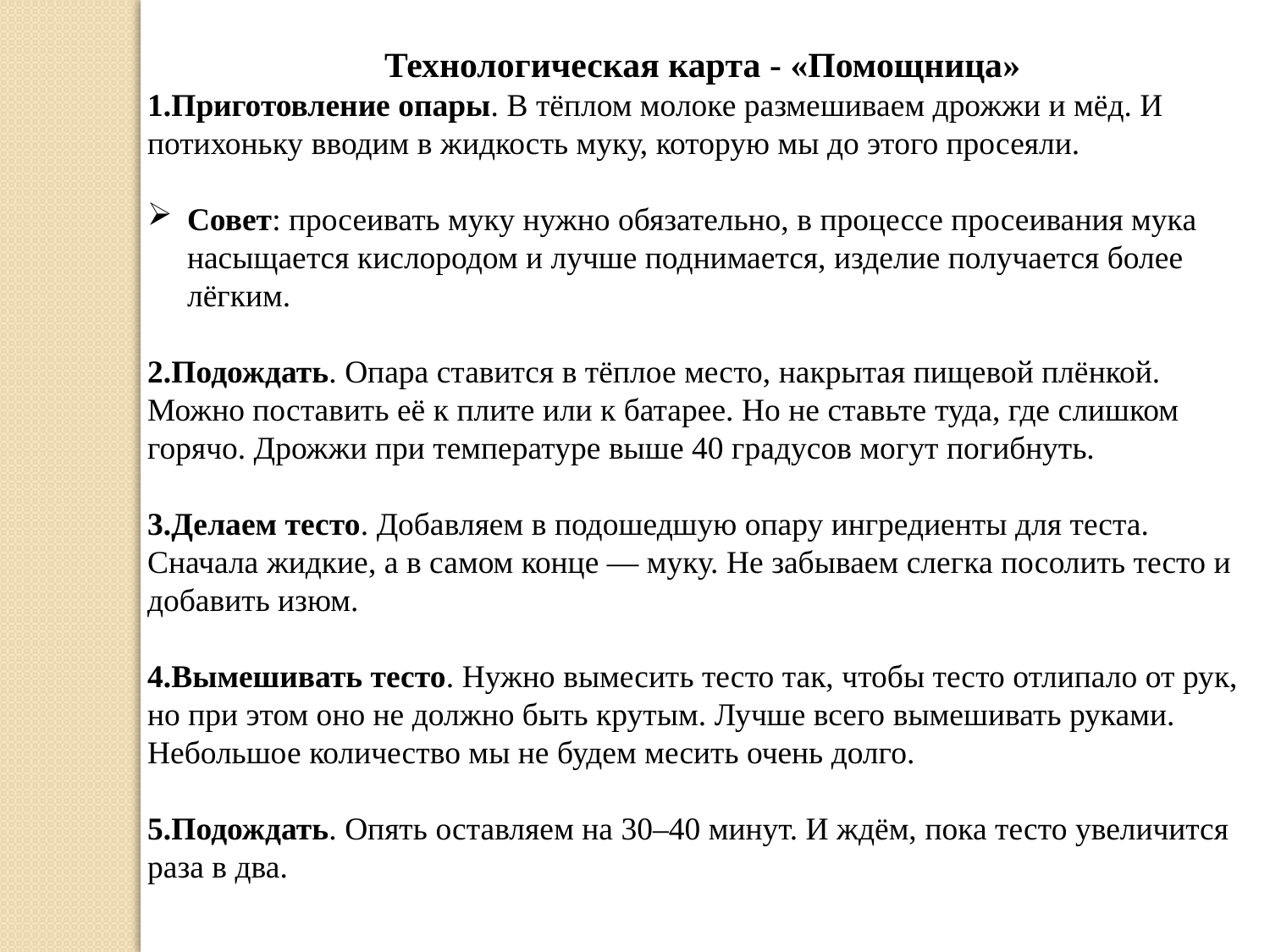

Технологическая карта - «Помощница»
1.Приготовление опары. В тёплом молоке размешиваем дрожжи и мёд. И потихоньку вводим в жидкость муку, которую мы до этого просеяли.

Совет: просеивать муку нужно обязательно, в процессе просеивания мука насыщается кислородом и лучше поднимается, изделие получается более лёгким.

2.Подождать. Опара ставится в тёплое место, накрытая пищевой плёнкой. Можно поставить её к плите или к батарее. Но не ставьте туда, где слишком горячо. Дрожжи при температуре выше 40 градусов могут погибнуть.

3.Делаем тесто. Добавляем в подошедшую опару ингредиенты для теста. Сначала жидкие, а в самом конце — муку. Не забываем слегка посолить тесто и добавить изюм.

4.Вымешивать тесто. Нужно вымесить тесто так, чтобы тесто отлипало от рук, но при этом оно не должно быть крутым. Лучше всего вымешивать руками. Небольшое количество мы не будем месить очень долго.

5.Подождать. Опять оставляем на 30–40 минут. И ждём, пока тесто увеличится раза в два.